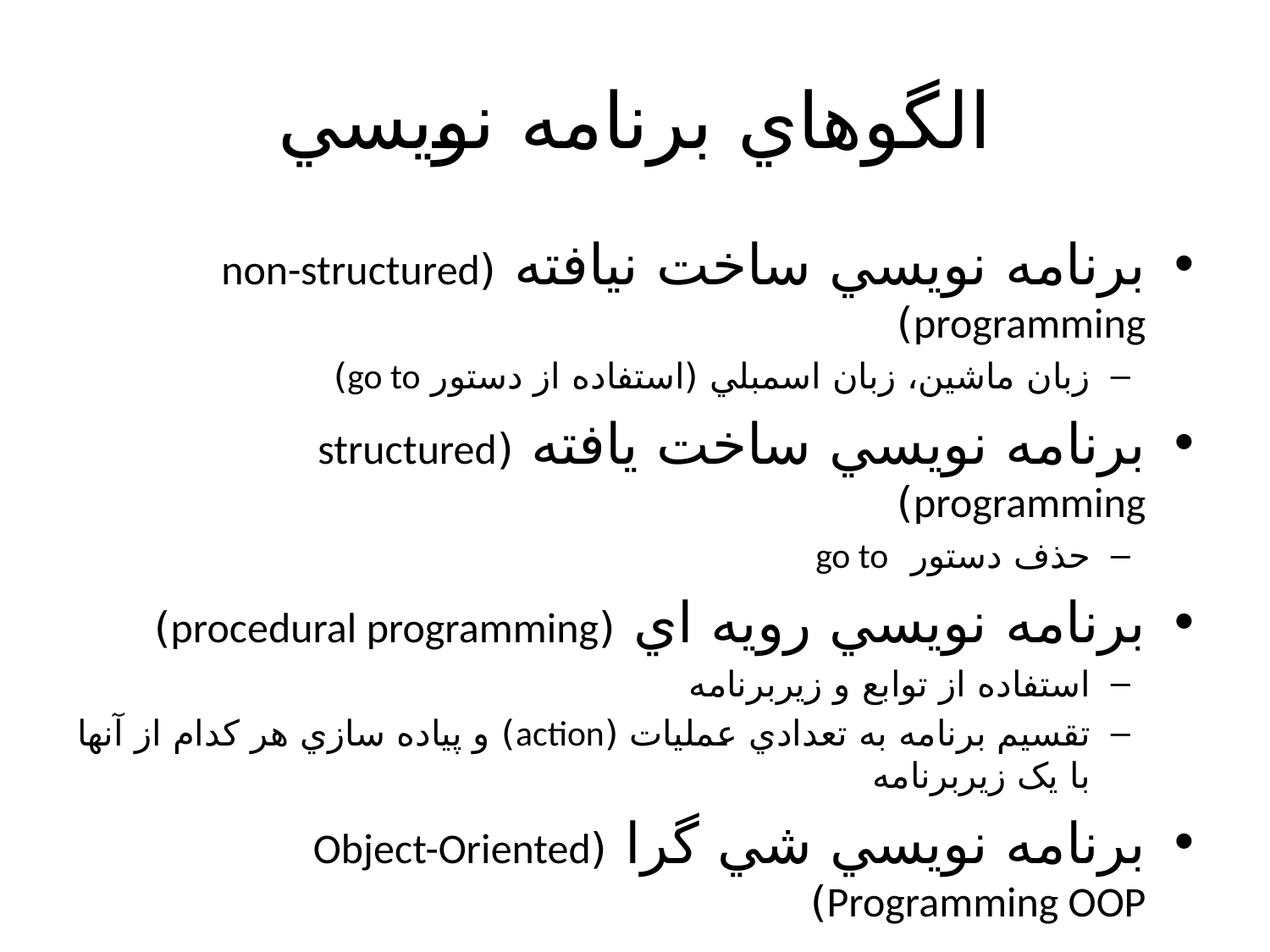

# الگوهاي برنامه نويسي
برنامه نويسي ساخت نيافته (non-structured programming)
زبان ماشین، زبان اسمبلي (استفاده از دستور go to)
برنامه نويسي ساخت يافته (structured programming)
حذف دستور  go to
برنامه نويسي رويه اي (procedural programming)
استفاده از توابع و زيربرنامه
تقسيم برنامه به تعدادي عمليات (action) و پياده سازي هر کدام از آنها با یک زيربرنامه
برنامه نويسي شي گرا (Object-Oriented Programming OOP)